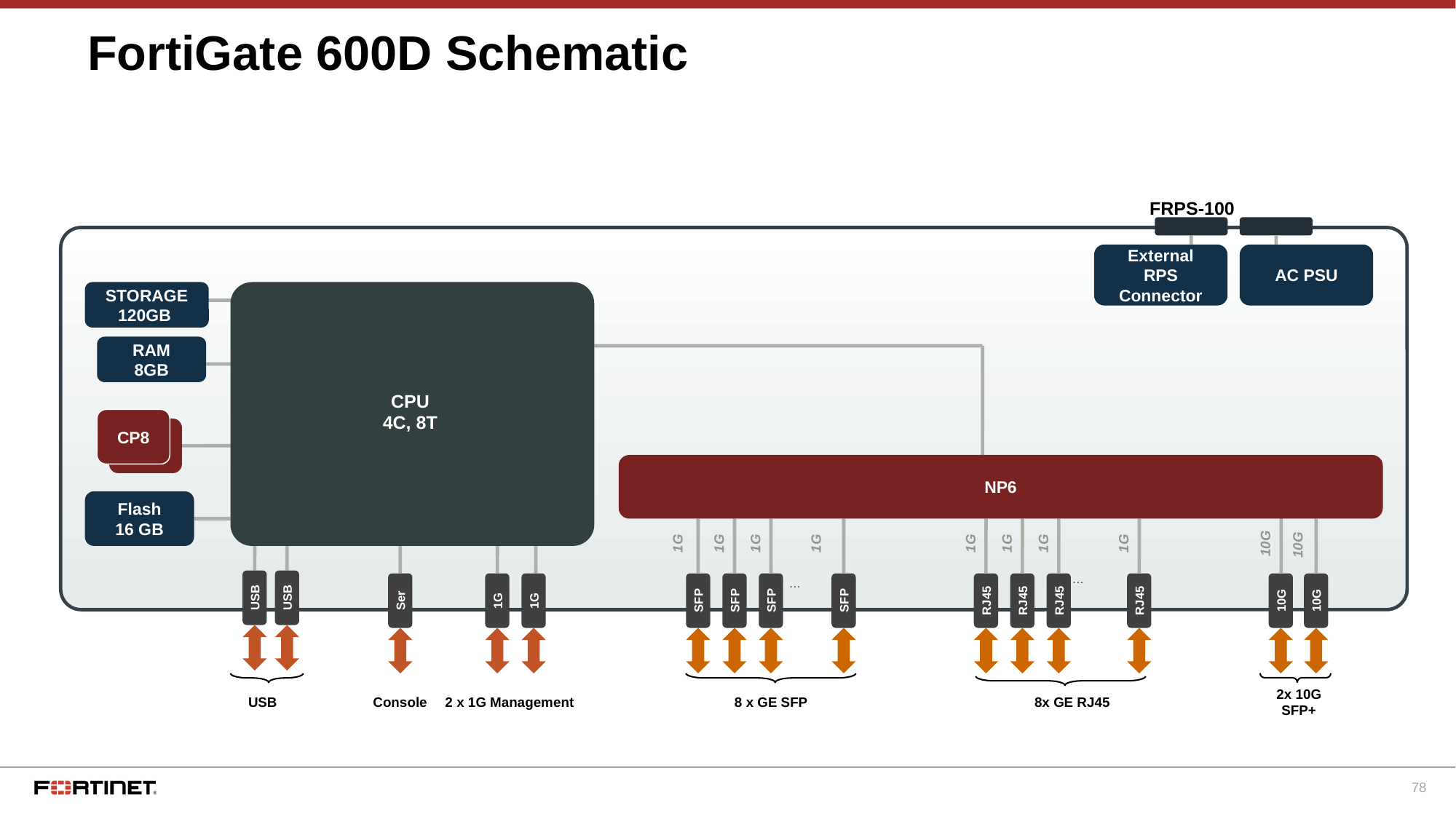

# FortiGate 600D Schematic
FRPS-100

External RPS Connector
AC PSU
STORAGE
120GB

RAM
8GB

CPU
4C, 8T
CP8
CP8

NP6
Flash
16 GB
Intel Core i7

1G
1G
1G
1G
10G
1G
1G
1G
1G
10G
…
…
USB
USB
Ser
1G
1G
SFP
SFP
SFP
RJ45
10G
10G
SFP
RJ45
RJ45
RJ45

2x 10G
SFP+
USB
Console
2 x 1G Management
8 x GE SFP
8x GE RJ45